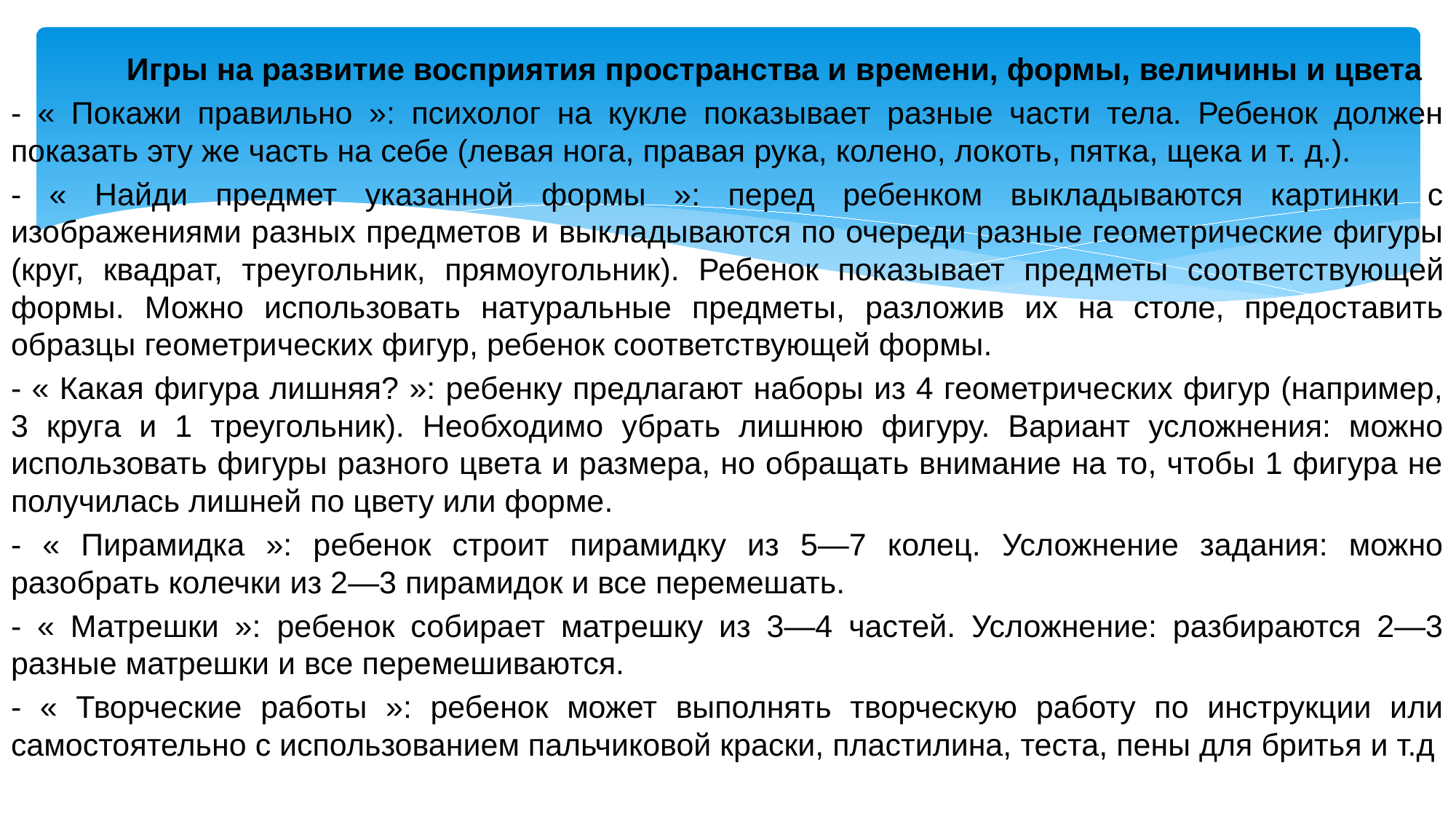

Игры на развитие восприятия пространства и времени, формы, величины и цвета
- « Покажи правильно »: психолог на кукле показывает разные части тела. Ребенок должен показать эту же часть на себе (левая нога, правая рука, колено, локоть, пятка, щека и т. д.).
- « Найди предмет указанной формы »: перед ребенком выкладываются картинки с изображениями разных предметов и выкладываются по очереди разные геометрические фигуры (круг, квадрат, треугольник, прямоугольник). Ребенок показывает предметы соответствующей формы. Можно использовать натуральные предметы, разложив их на столе, предоставить образцы геометрических фигур, ребенок соответствующей формы.
- « Какая фигура лишняя? »: ребенку предлагают наборы из 4 геометрических фигур (например, 3 круга и 1 треугольник). Необходимо убрать лишнюю фигуру. Вариант усложнения: можно использовать фигуры разного цвета и размера, но обращать внимание на то, чтобы 1 фигура не получилась лишней по цвету или форме.
- « Пирамидка »: ребенок строит пирамидку из 5—7 колец. Усложнение задания: можно разобрать колечки из 2—3 пирамидок и все перемешать.
- « Матрешки »: ребенок собирает матрешку из 3—4 частей. Усложнение: разбираются 2—3 разные матрешки и все перемешиваются.
- « Творческие работы »: ребенок может выполнять творческую работу по инструкции или самостоятельно с использованием пальчиковой краски, пластилина, теста, пены для бритья и т.д
#